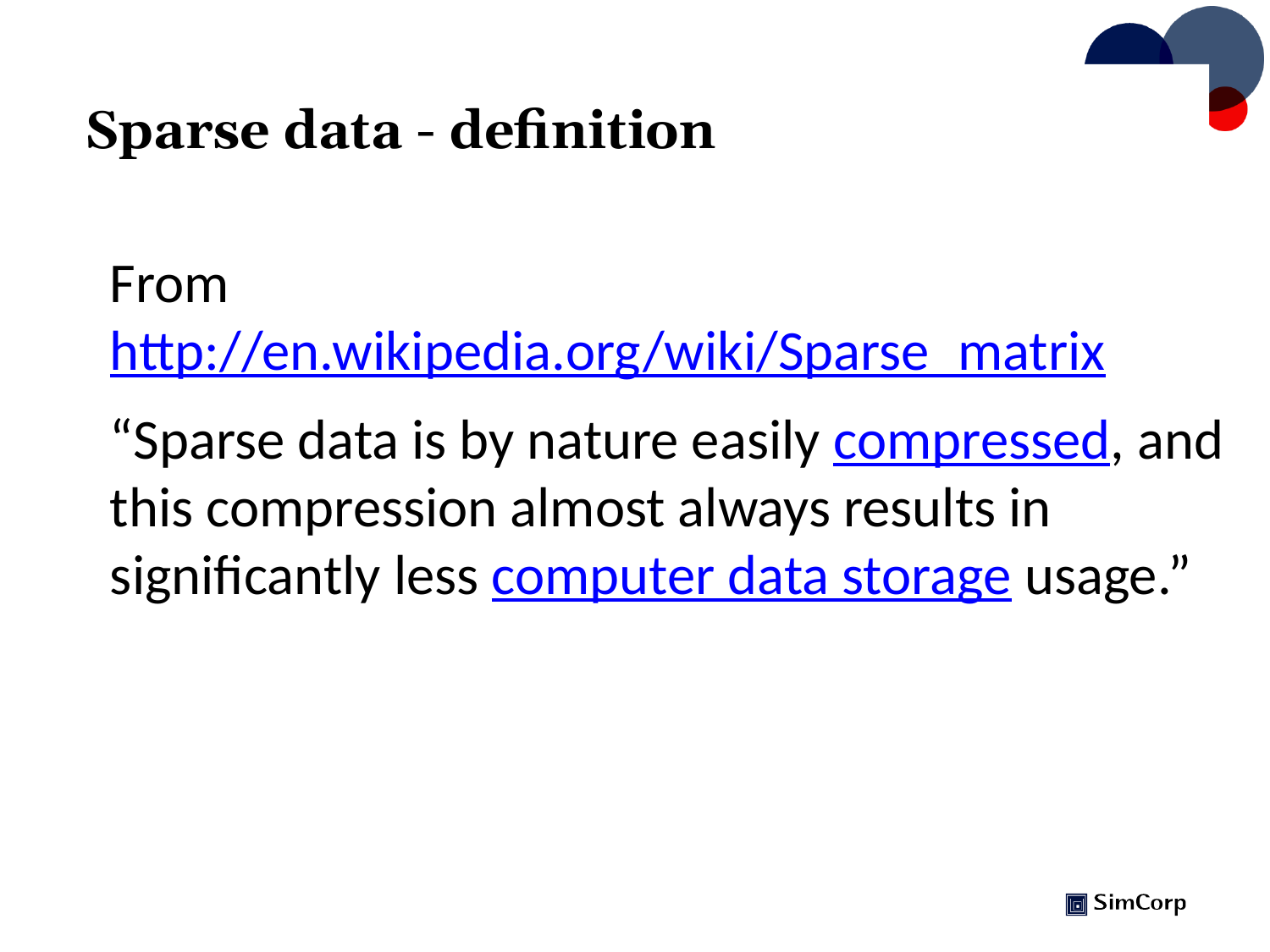

# Sparse data - definition
	From http://en.wikipedia.org/wiki/Sparse_matrix
	“Sparse data is by nature easily compressed, and this compression almost always results in significantly less computer data storage usage.”